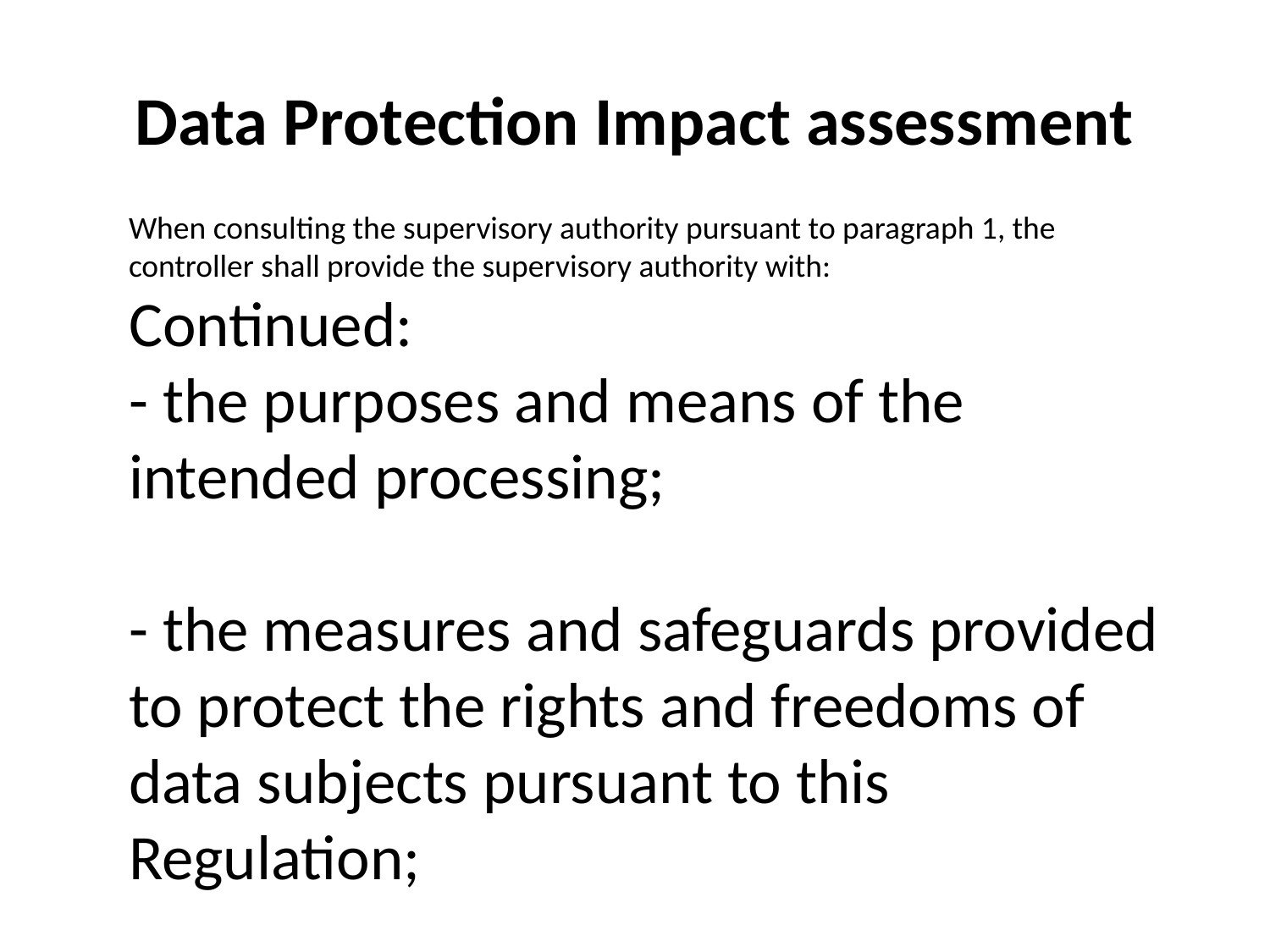

# Data Protection Impact assessment
When consulting the supervisory authority pursuant to paragraph 1, the controller shall provide the supervisory authority with:
Continued:
- the purposes and means of the intended processing;

- the measures and safeguards provided to protect the rights and freedoms of data subjects pursuant to this Regulation;